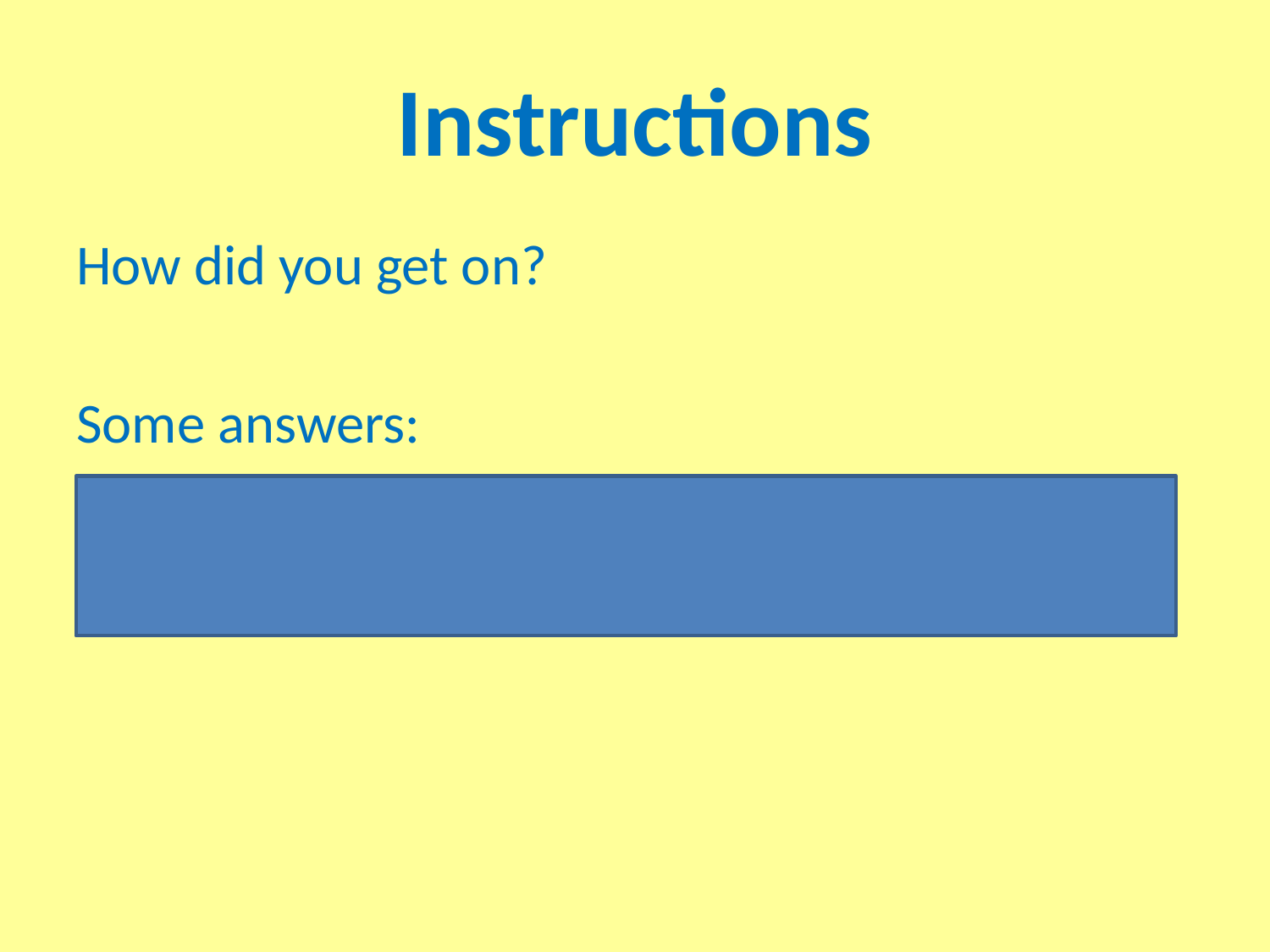

# Instructions
How did you get on?

Some answers:
Recipes, science experiments, Lego booklets, craft kits, board game instructions, origami etc.